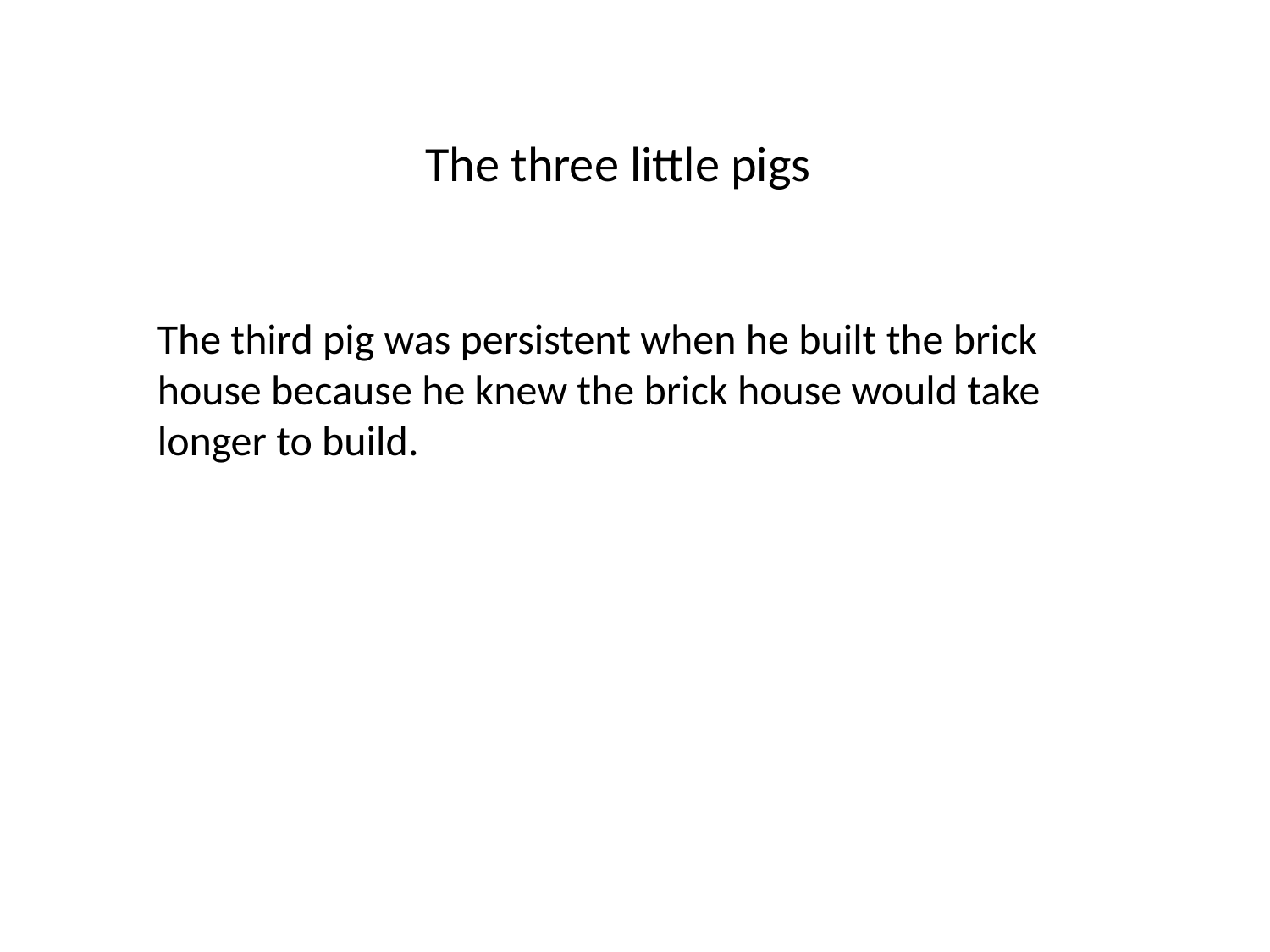

The three little pigs
The third pig was persistent when he built the brick house because he knew the brick house would take longer to build.